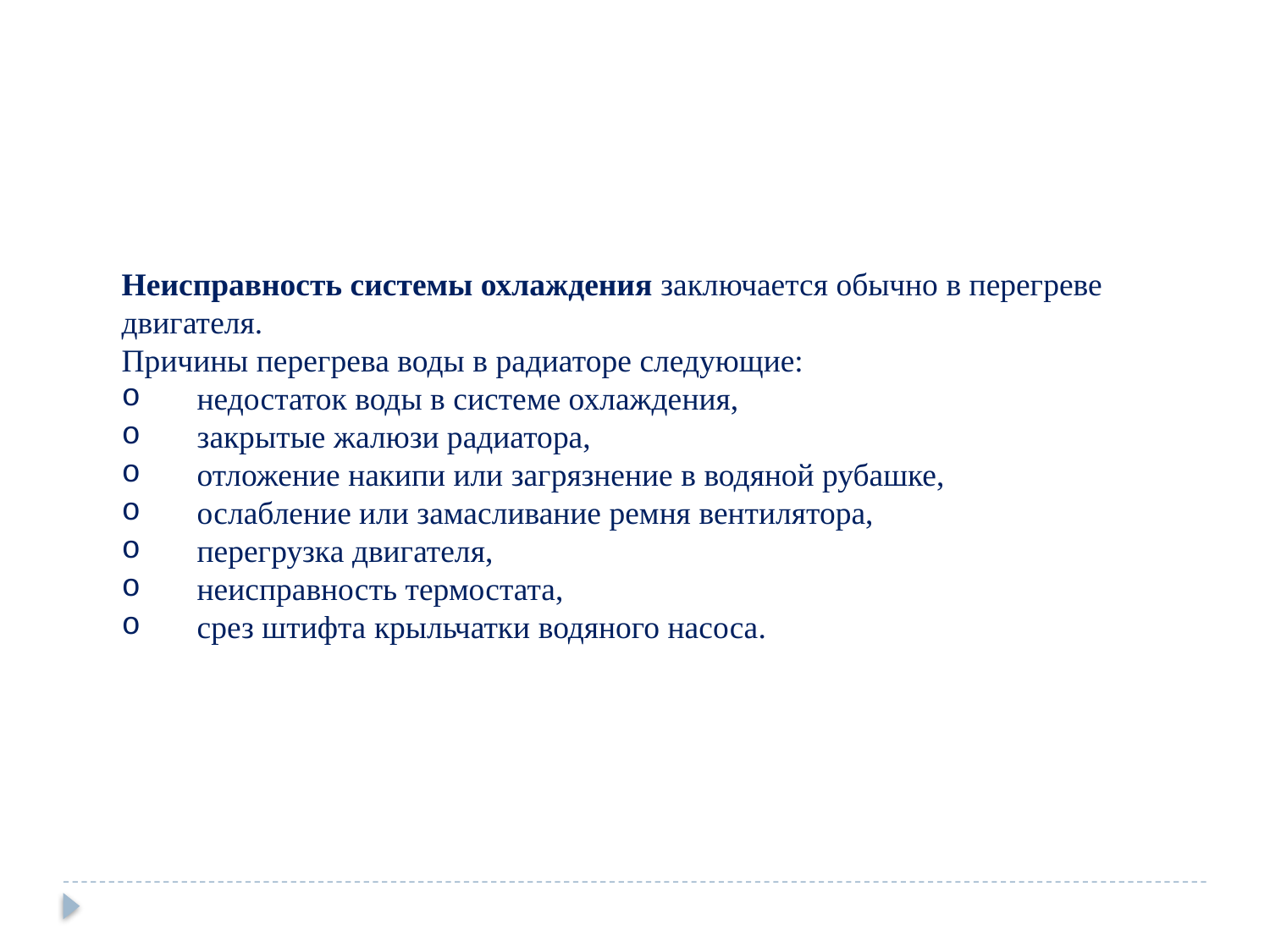

Неисправность системы охлаждения заключается обычно в перегреве двигателя.
Причины перегрева воды в радиаторе следующие:
       недостаток воды в системе охлаждения,
       закрытые жалюзи радиатора,
       отложение накипи или загрязнение в водяной рубашке,
       ослабление или замасливание ремня вентилятора,
       перегрузка двигателя,
       неисправность термостата,
       срез штифта крыльчатки водяного насоса.